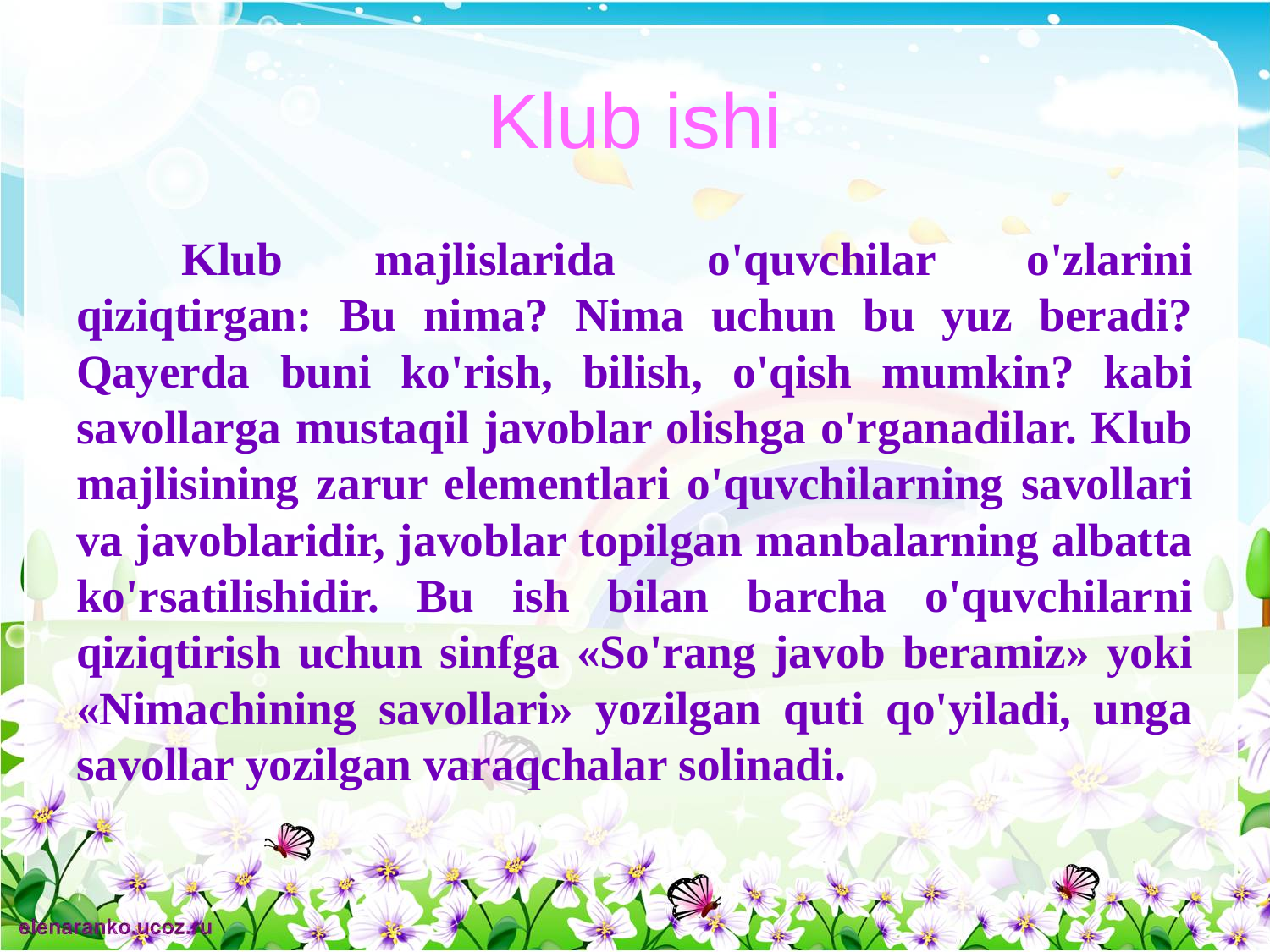

# Klub ishi
	Klub majlislarida o'quvchilar o'zlarini qiziqtirgan: Bu nima? Nima uchun bu yuz beradi? Qayerda buni ko'rish, bilish, o'qish mumkin? kabi savollarga mustaqil javoblar olishga o'rganadilar. Klub majlisining zarur elementlari o'quvchilarning savollari va javoblaridir, javoblar topilgan manbalarning albatta ko'rsatilishidir. Bu ish bilan barcha o'quvchilarni qiziqtirish uchun sinfga «So'rang javob beramiz» yoki «Nimachining savollari» yozilgan quti qo'yiladi, unga savollar yozilgan varaqchalar solinadi.